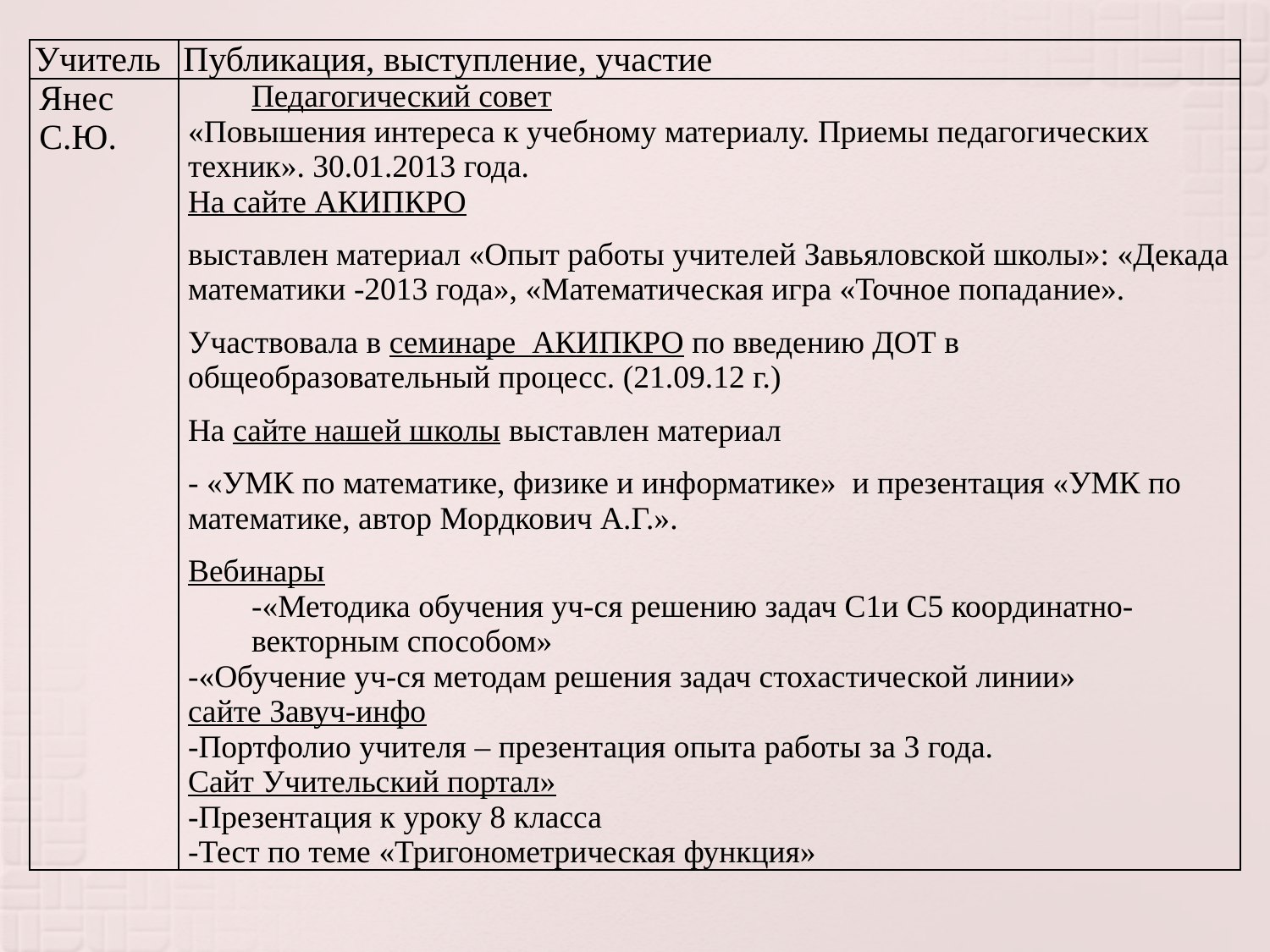

| Учитель | Публикация, выступление, участие |
| --- | --- |
| Янес С.Ю. | Педагогический совет «Повышения интереса к учебному материалу. Приемы педагогических техник». 30.01.2013 года. На сайте АКИПКРО выставлен материал «Опыт работы учителей Завьяловской школы»: «Декада математики -2013 года», «Математическая игра «Точное попадание». Участвовала в семинаре АКИПКРО по введению ДОТ в общеобразовательный процесс. (21.09.12 г.) На сайте нашей школы выставлен материал - «УМК по математике, физике и информатике» и презентация «УМК по математике, автор Мордкович А.Г.». Вебинары -«Методика обучения уч-ся решению задач С1и С5 координатно-векторным способом» -«Обучение уч-ся методам решения задач стохастической линии» сайте Завуч-инфо -Портфолио учителя – презентация опыта работы за 3 года. Сайт Учительский портал» -Презентация к уроку 8 класса -Тест по теме «Тригонометрическая функция» |